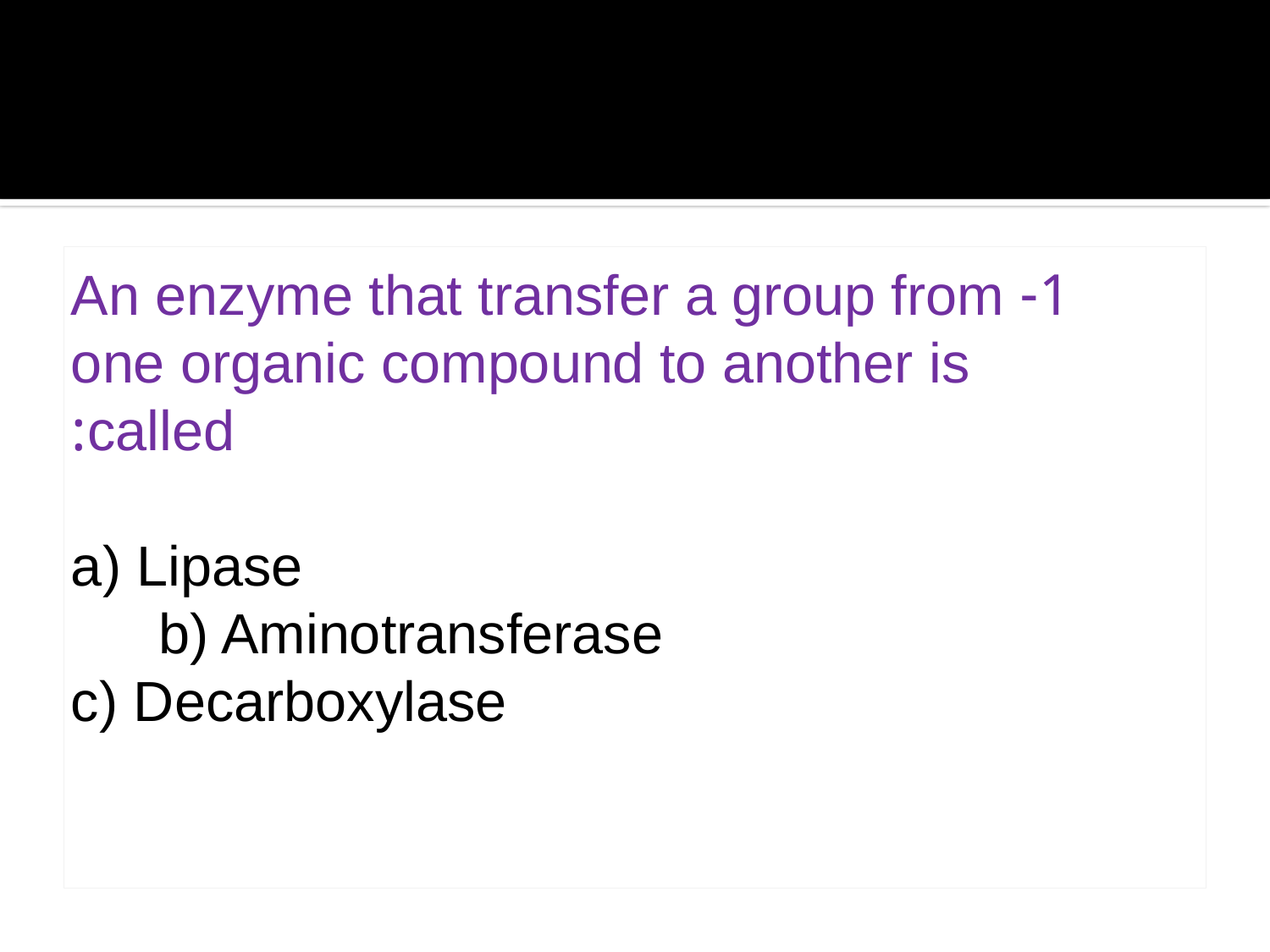

#
1- An enzyme that transfer a group from one organic compound to another is called:

a) Lipase
b) Aminotransferase
c) Decarboxylase